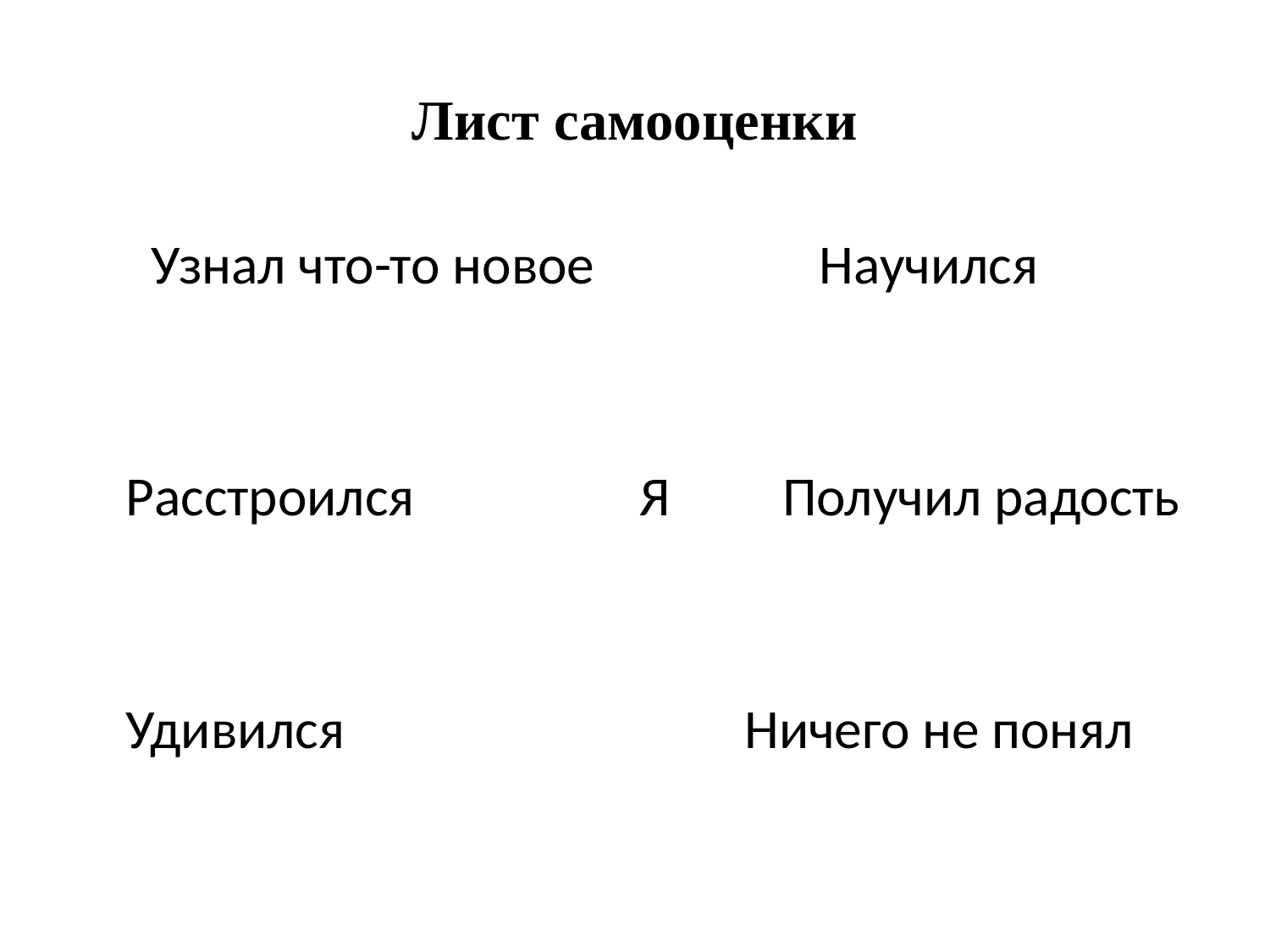

# Лист самооценки
      Узнал что-то новое                  Научился

    Расстроился                  Я         Получил радость

    Удивился                                Ничего не понял